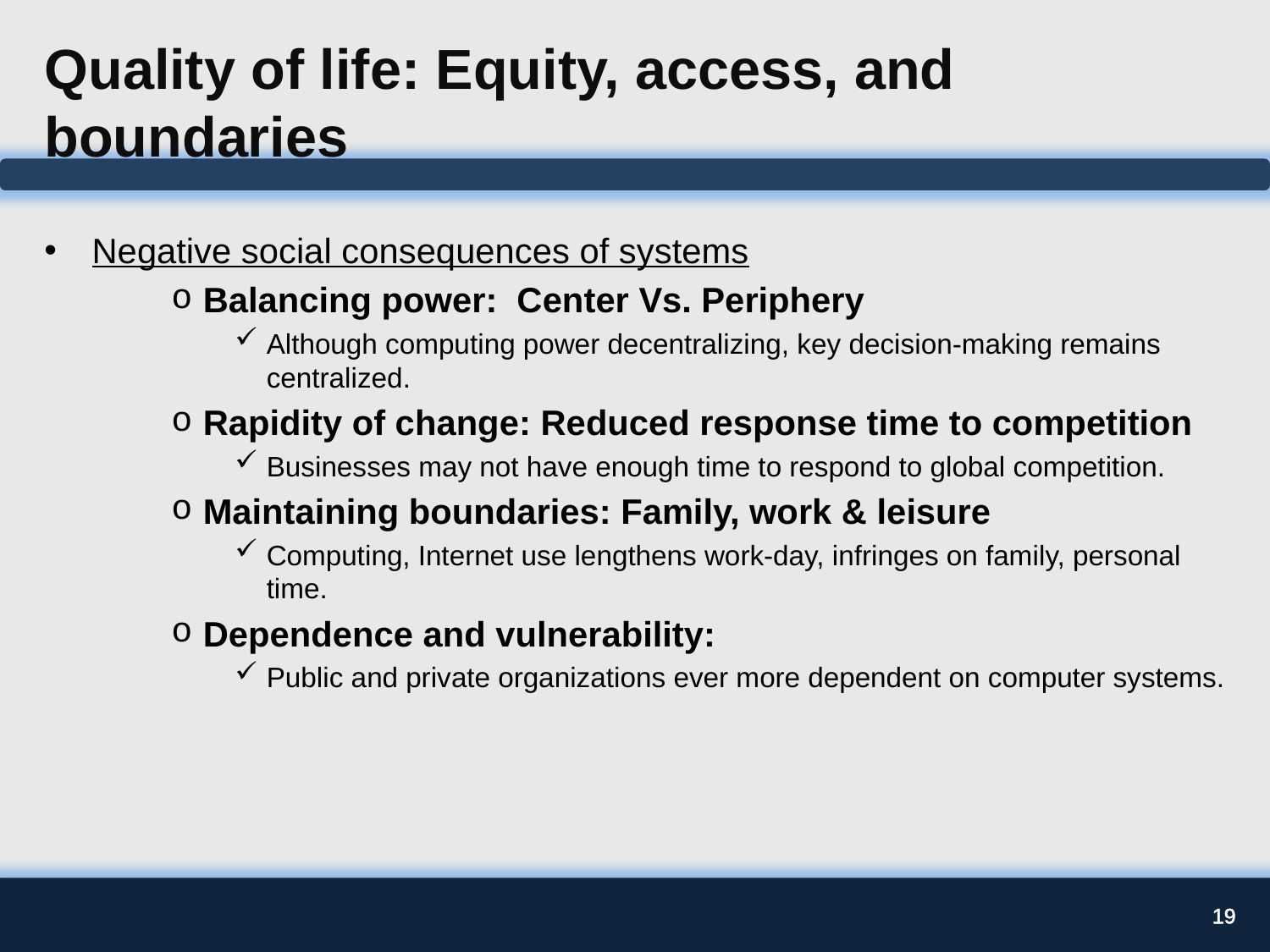

# Quality of life: Equity, access, and boundaries
Negative social consequences of systems
Balancing power:  Center Vs. Periphery
Although computing power decentralizing, key decision-making remains centralized.
Rapidity of change: Reduced response time to competition
Businesses may not have enough time to respond to global competition.
Maintaining boundaries: Family, work & leisure
Computing, Internet use lengthens work-day, infringes on family, personal time.
Dependence and vulnerability:
Public and private organizations ever more dependent on computer systems.

19